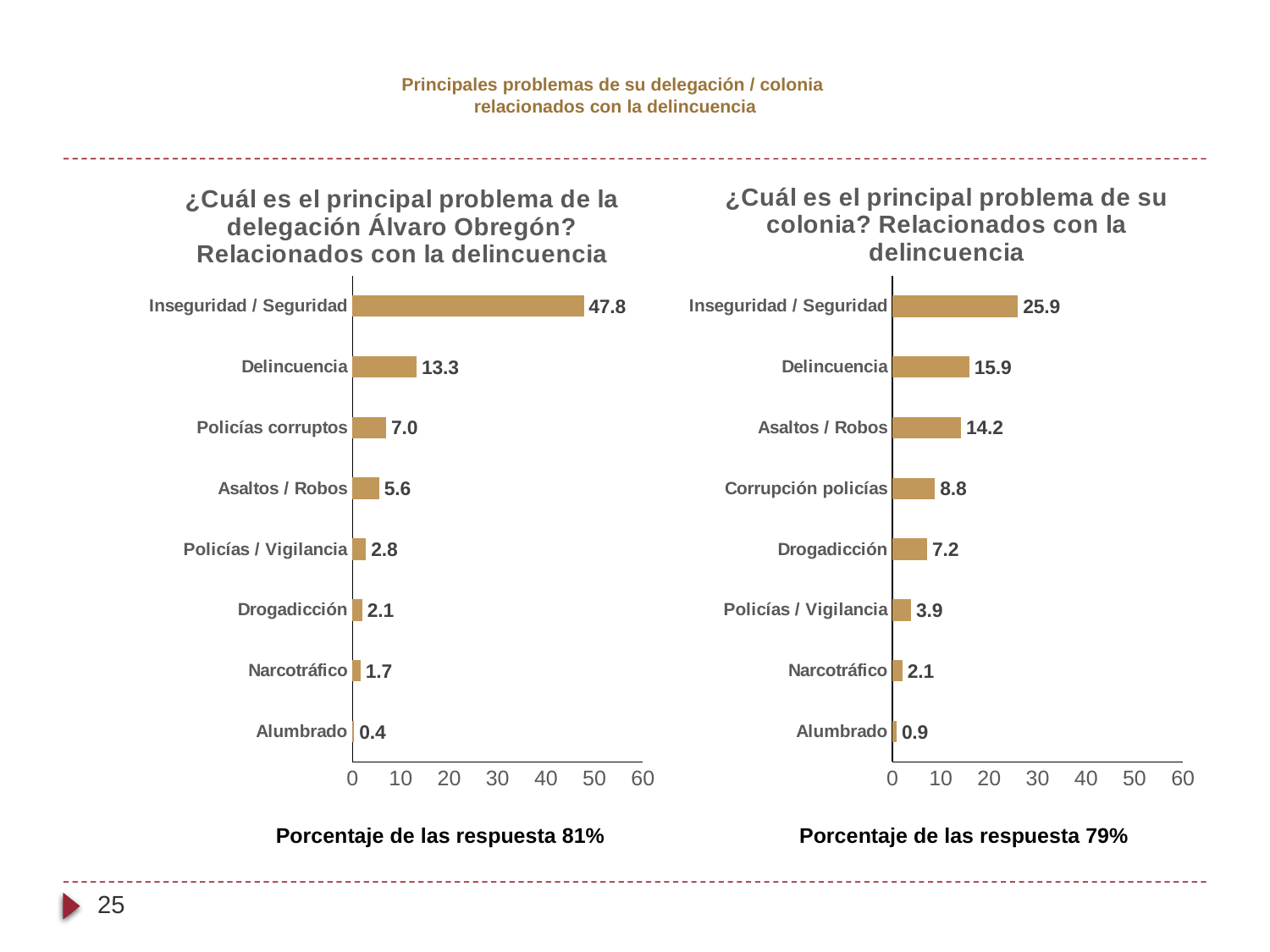

# Principales problemas de su delegación / colonia relacionados con la delincuencia

### Chart: ¿Cuál es el principal problema de su colonia? Relacionados con la delincuencia

| Category | Principales problemas de su colonia relacionados con delincuencia |
|---|---|
| Alumbrado | 0.8514664173126221 |
| Narcotráfico | 2.081362247467041 |
| Policías / Vigilancia | 3.8789026737213135 |
| Drogadicción | 7.190161228179932 |
| Corrupción policías | 8.8 |
| Asaltos / Robos | 14.191107749938965 |
| Delincuencia | 15.89404010772705 |
| Inseguridad / Seguridad | 25.922420501708984 |

### Chart: ¿Cuál es el principal problema de la delegación Álvaro Obregón? Relacionados con la delincuencia

| Category | Principales problema de la alcaldía-delegación Álvaro Obregón relacionados con delincuencia |
|---|---|
| Alumbrado | 0.3770028352737427 |
| Narcotráfico | 1.6965126991271973 |
| Drogadicción | 2.0735156536102295 |
| Policías / Vigilancia | 2.827521324157715 |
| Asaltos / Robos | 5.560791969299316 |
| Policías corruptos | 7.0 |
| Delincuencia | 13.289350509643555 |
| Inseguridad / Seguridad | 47.78511047363281 |
        Porcentaje de las respuesta 81%                                 Porcentaje de las respuesta 79%
25